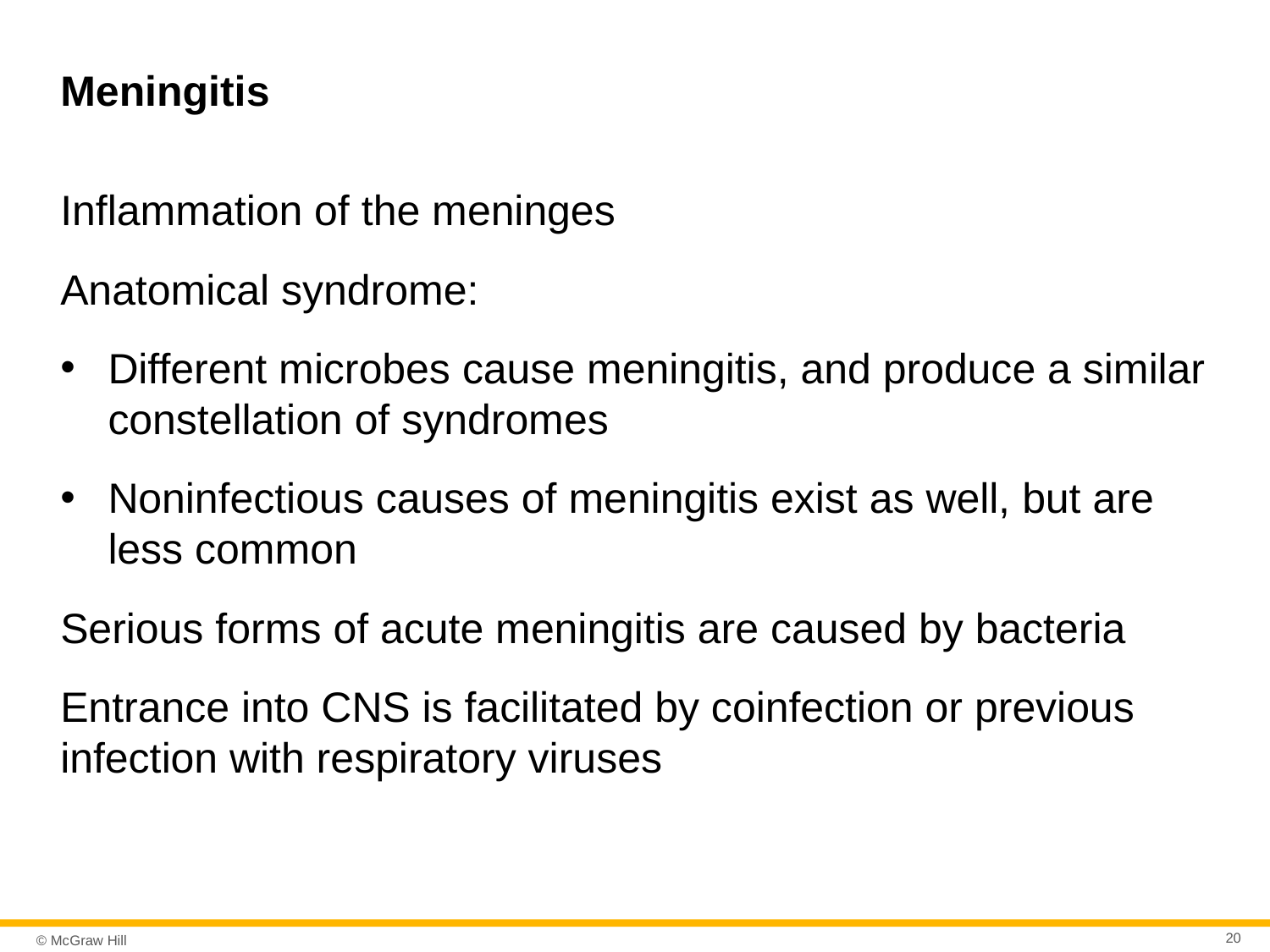

# Meningitis
Inflammation of the meninges
Anatomical syndrome:
Different microbes cause meningitis, and produce a similar constellation of syndromes
Noninfectious causes of meningitis exist as well, but are less common
Serious forms of acute meningitis are caused by bacteria
Entrance into CNS is facilitated by coinfection or previous infection with respiratory viruses